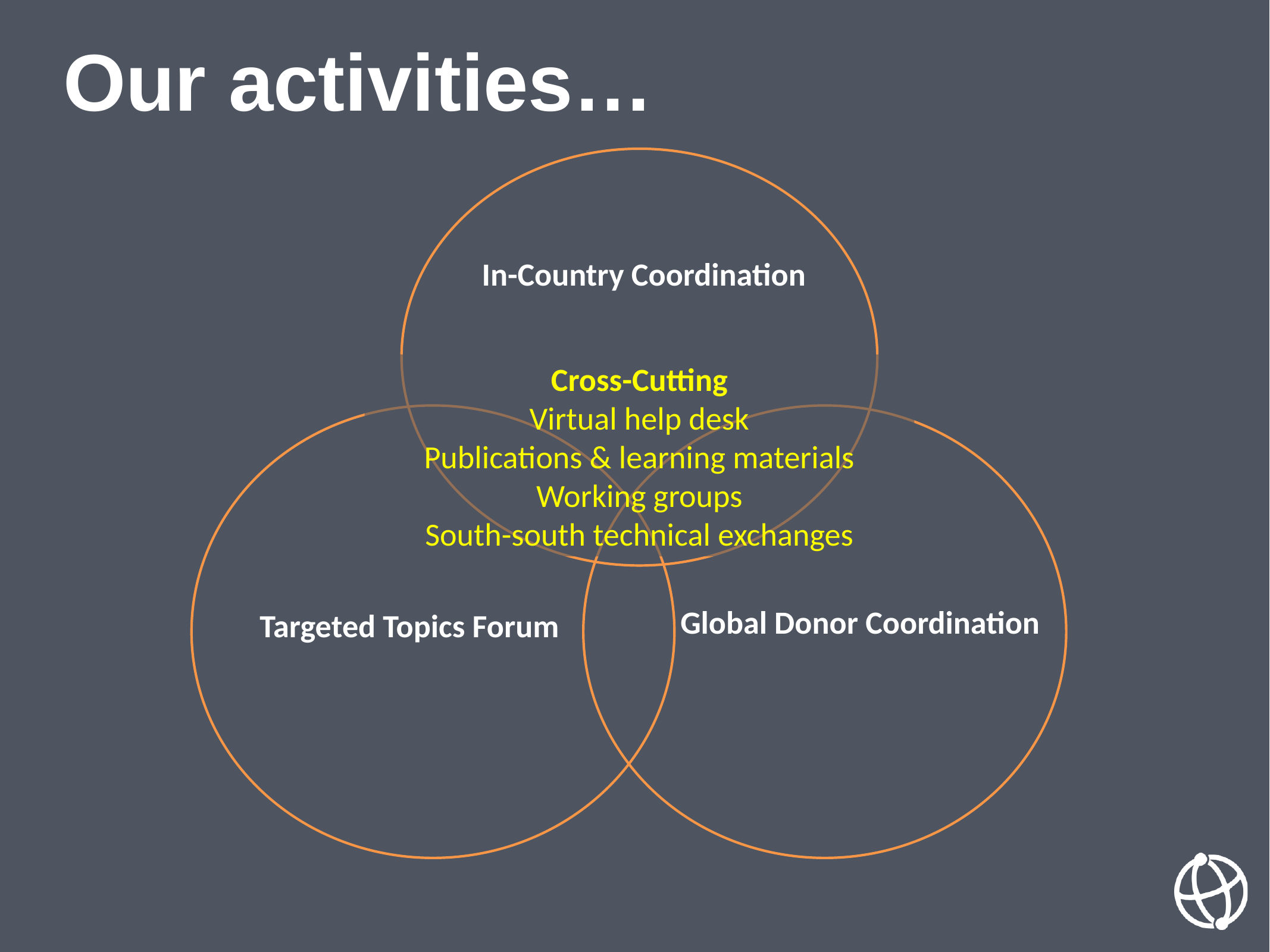

Our activities…

In-Country Coordination
Cross-Cutting
Virtual help desk
Publications & learning materials
Working groups
South-south technical exchanges

Global Donor Coordination

Targeted Topics Forum